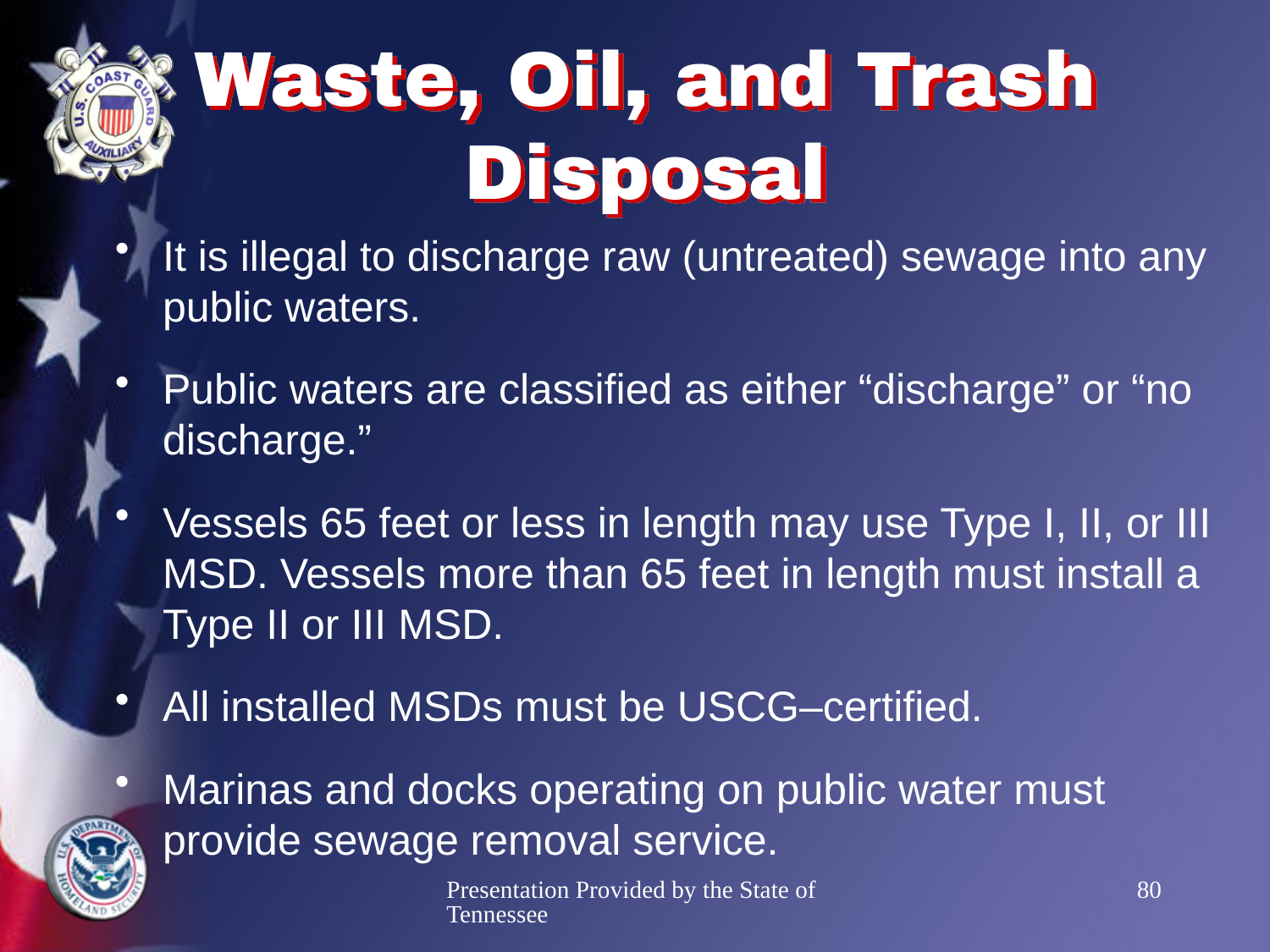

# Waste, Oil, and Trash Disposal
It is illegal to discharge raw (untreated) sewage into any public waters.
Public waters are classified as either “discharge” or “no discharge.”
Vessels 65 feet or less in length may use Type I, II, or III MSD. Vessels more than 65 feet in length must install a Type II or III MSD.
All installed MSDs must be USCG–certified.
Marinas and docks operating on public water must provide sewage removal service.
Presentation Provided by the State of Tennessee
80